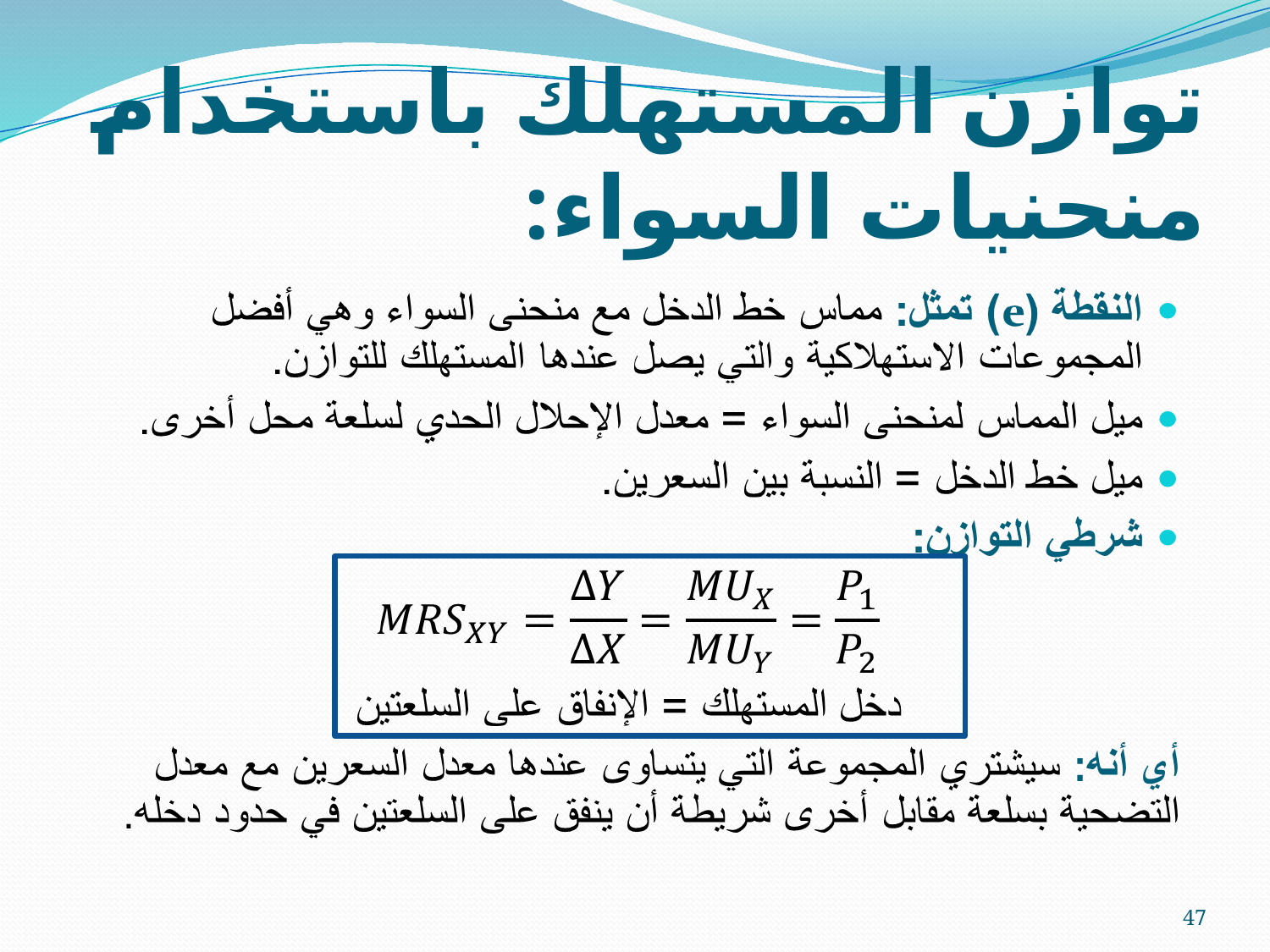

# توازن المستهلك باستخدام منحنيات السواء:

47